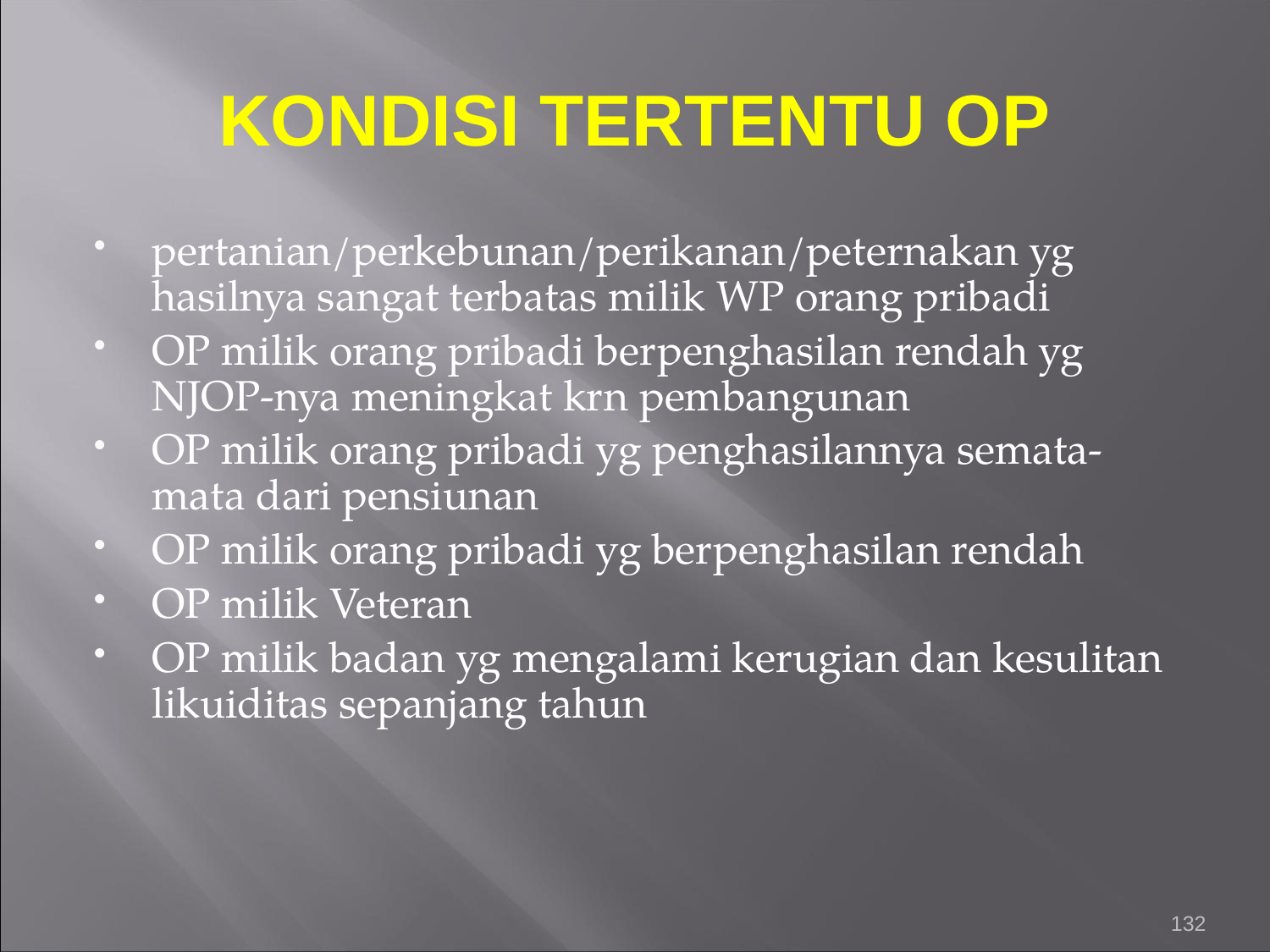

KONDISI TERTENTU OP
pertanian/perkebunan/perikanan/peternakan yg hasilnya sangat terbatas milik WP orang pribadi
OP milik orang pribadi berpenghasilan rendah yg NJOP-nya meningkat krn pembangunan
OP milik orang pribadi yg penghasilannya semata-mata dari pensiunan
OP milik orang pribadi yg berpenghasilan rendah
OP milik Veteran
OP milik badan yg mengalami kerugian dan kesulitan likuiditas sepanjang tahun
132